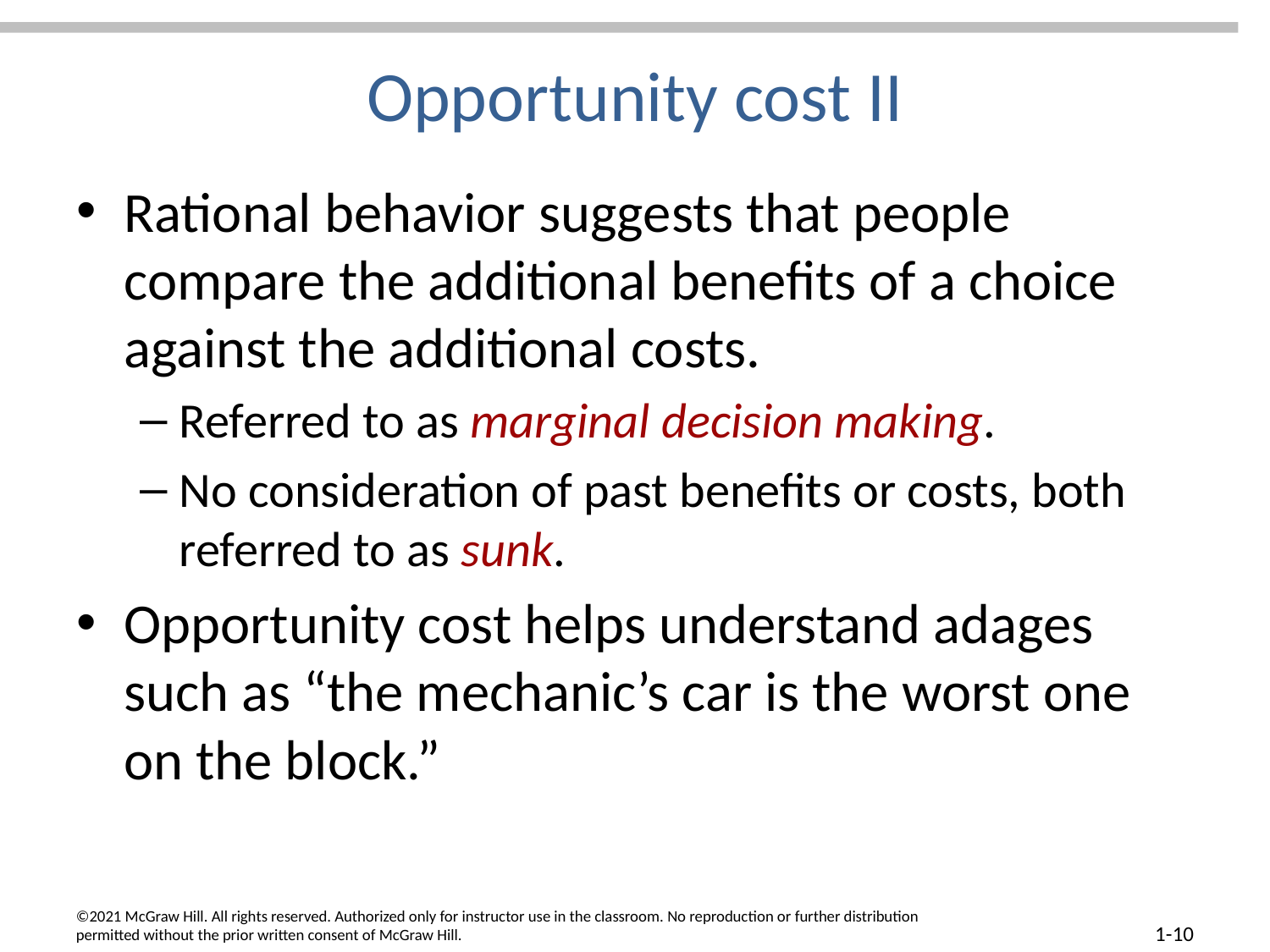

# Opportunity cost II
Rational behavior suggests that people compare the additional benefits of a choice against the additional costs.
Referred to as marginal decision making.
No consideration of past benefits or costs, both referred to as sunk.
Opportunity cost helps understand adages such as “the mechanic’s car is the worst one on the block.”